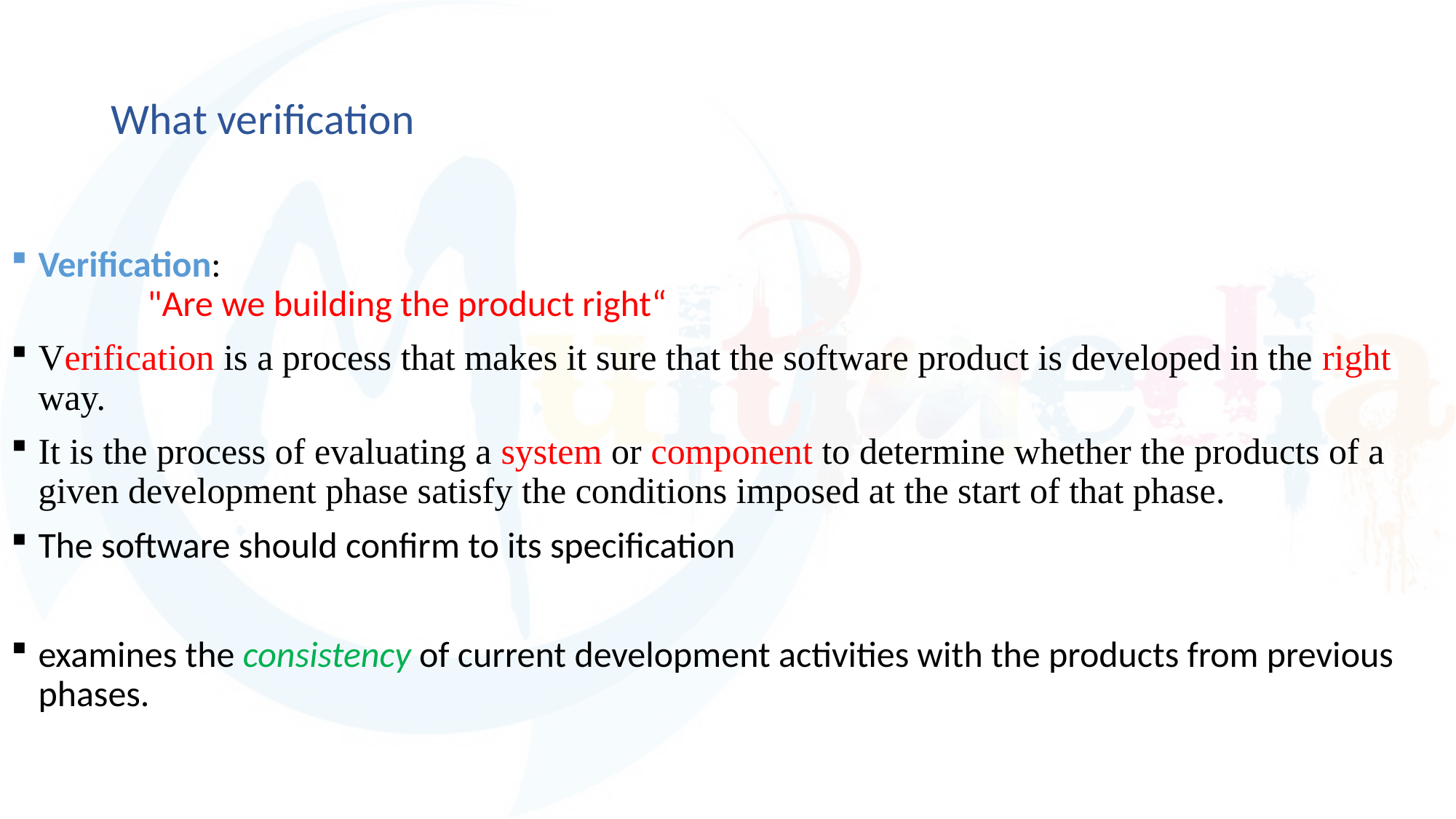

# What verification
Verification:
	"Are we building the product right“
Verification is a process that makes it sure that the software product is developed in the right way.
It is the process of evaluating a system or component to determine whether the products of a given development phase satisfy the conditions imposed at the start of that phase.
The software should confirm to its specification

examines the consistency of current development activities with the products from previous phases.